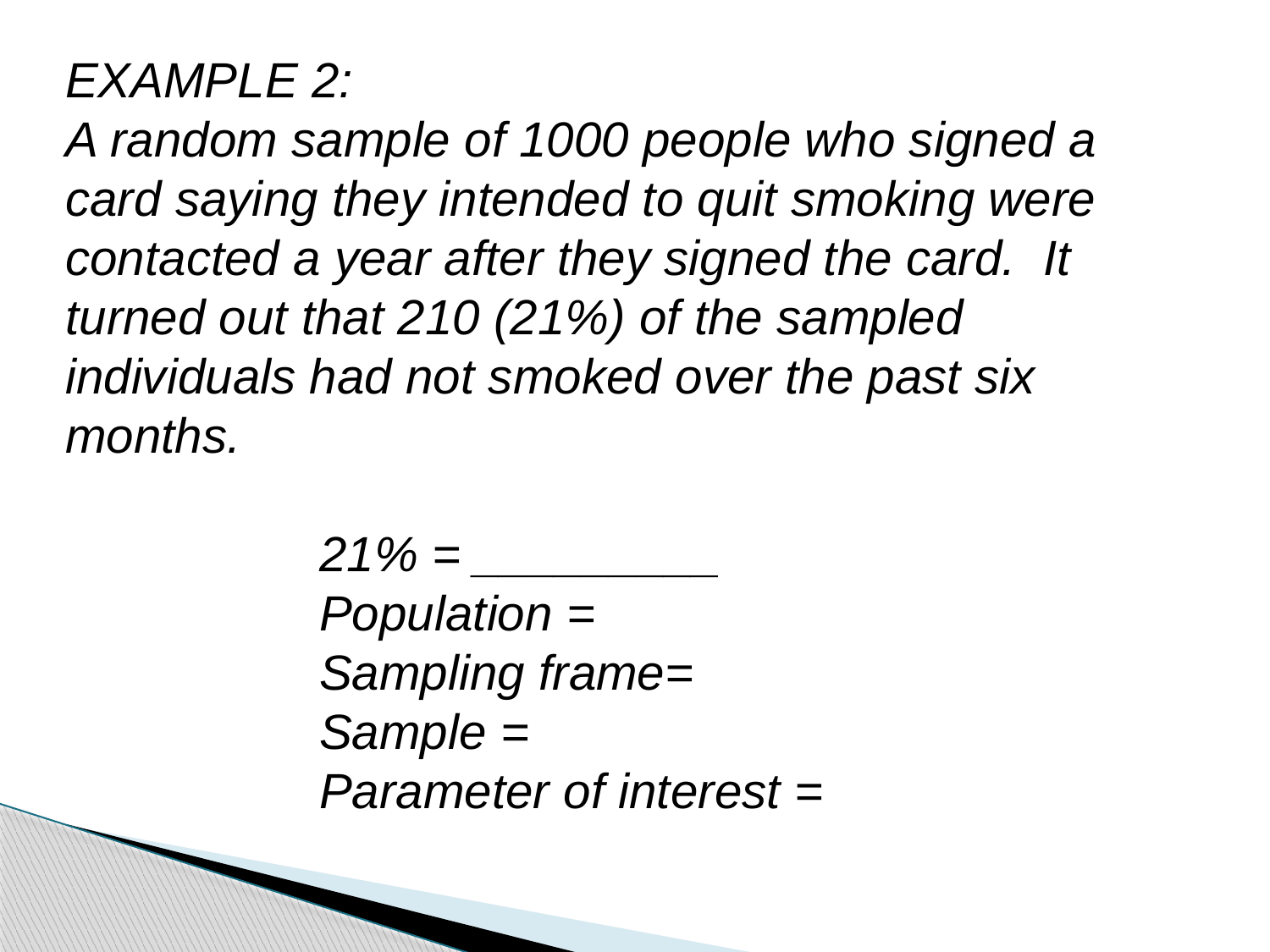

EXAMPLE 2:
A random sample of 1000 people who signed a card saying they intended to quit smoking were contacted a year after they signed the card.  It turned out that 210 (21%) of the sampled individuals had not smoked over the past six months.

		21% = _________
		Population =
		Sampling frame=
		Sample =
		Parameter of interest =